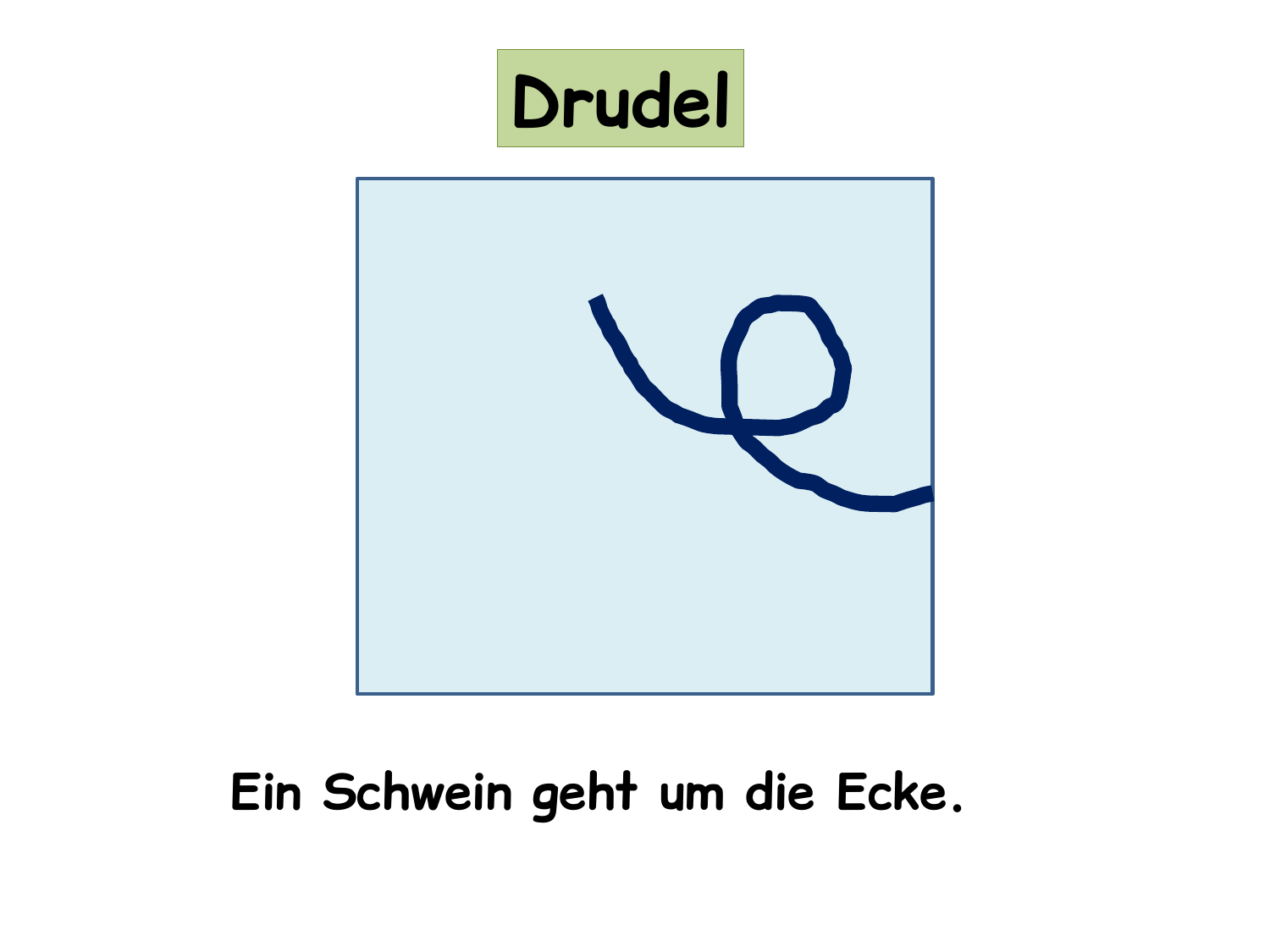

Drudel

#
Ein Schwein geht um die Ecke.